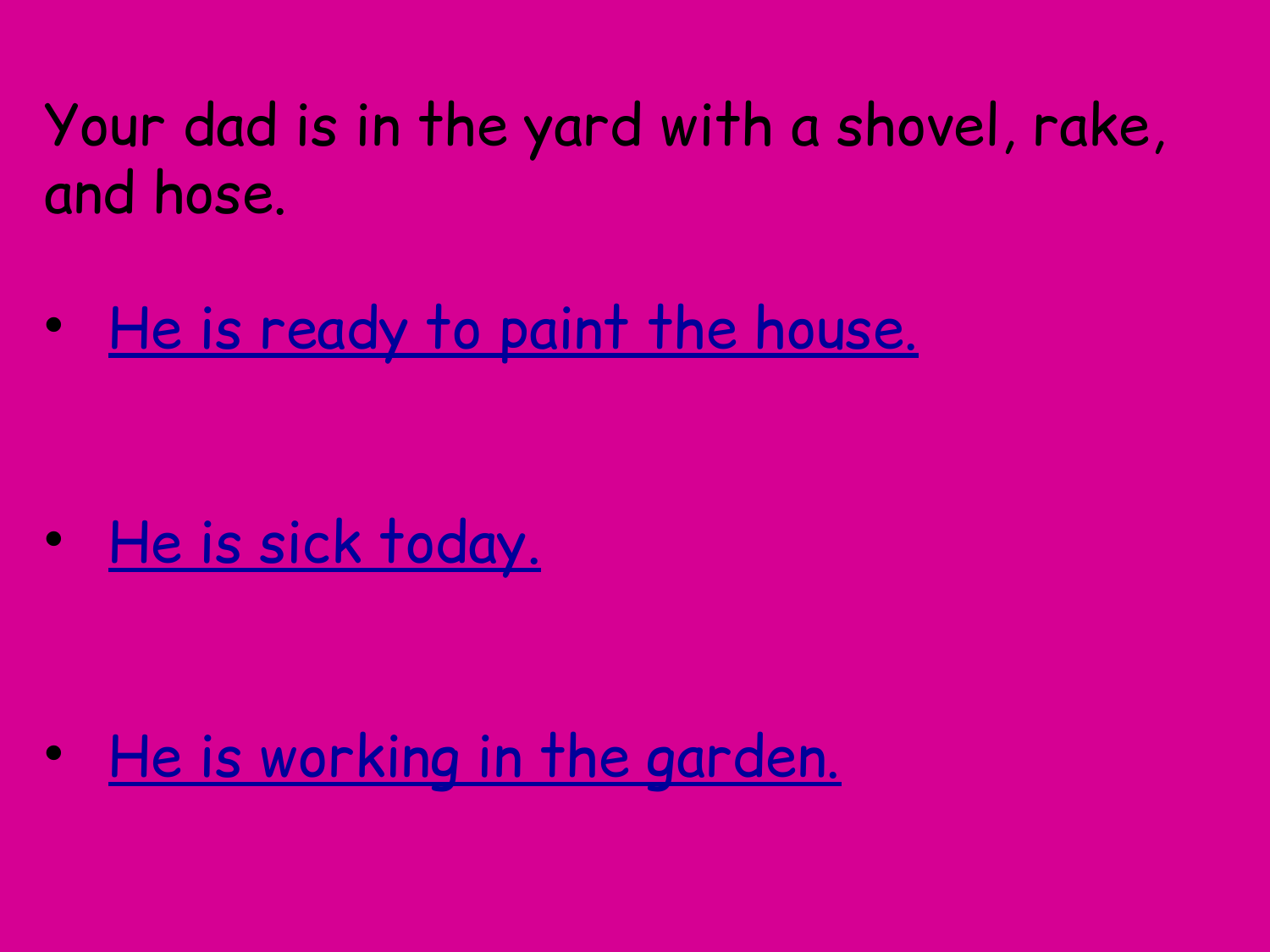

Your dad is in the yard with a shovel, rake,
and hose.

  He is ready to paint the house.

  He is sick today.

  He is working in the garden.